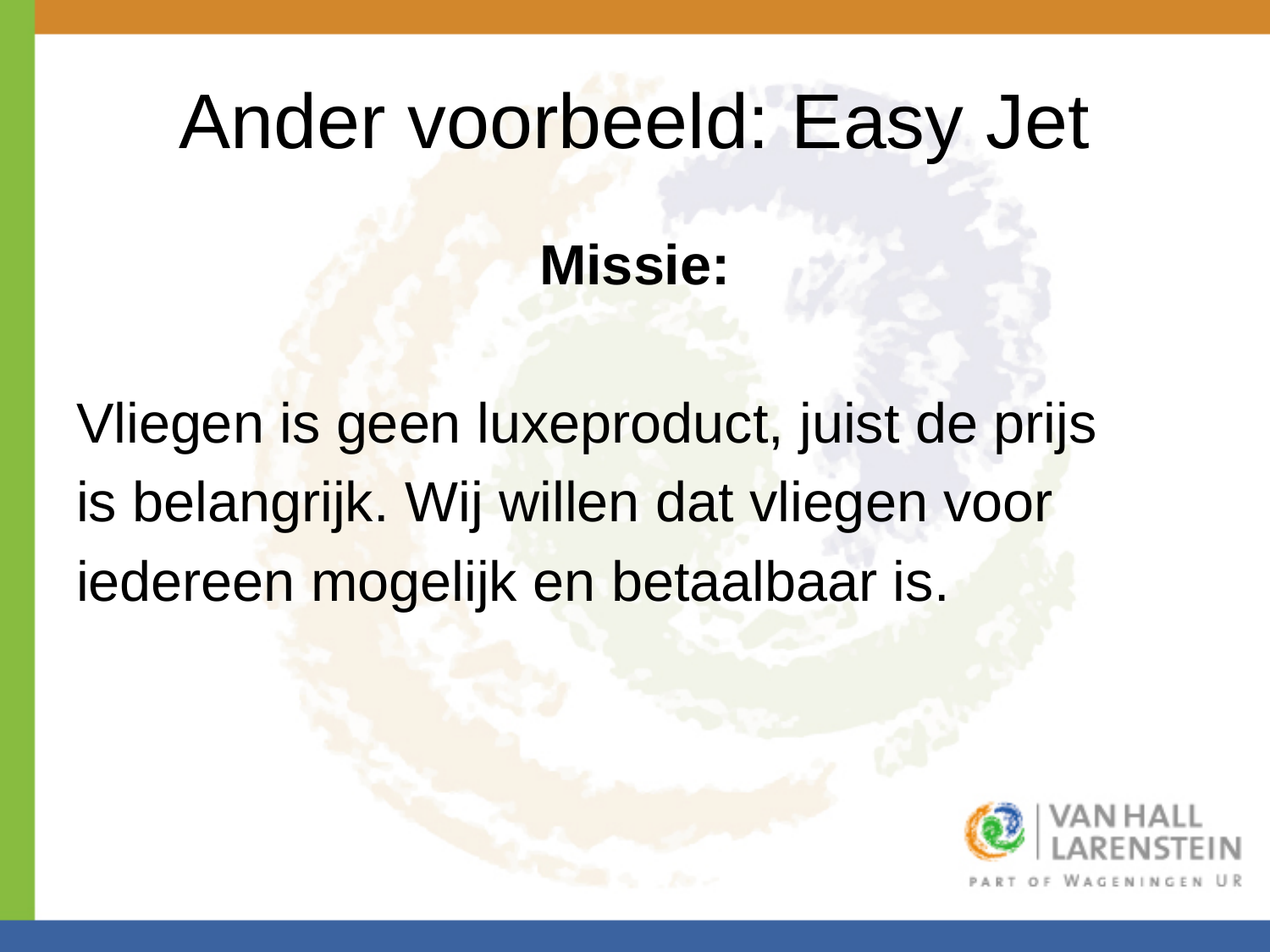

# Ander voorbeeld: Easy Jet
Missie:

Vliegen is geen luxeproduct, juist de prijs
is belangrijk. Wij willen dat vliegen voor
iedereen mogelijk en betaalbaar is.